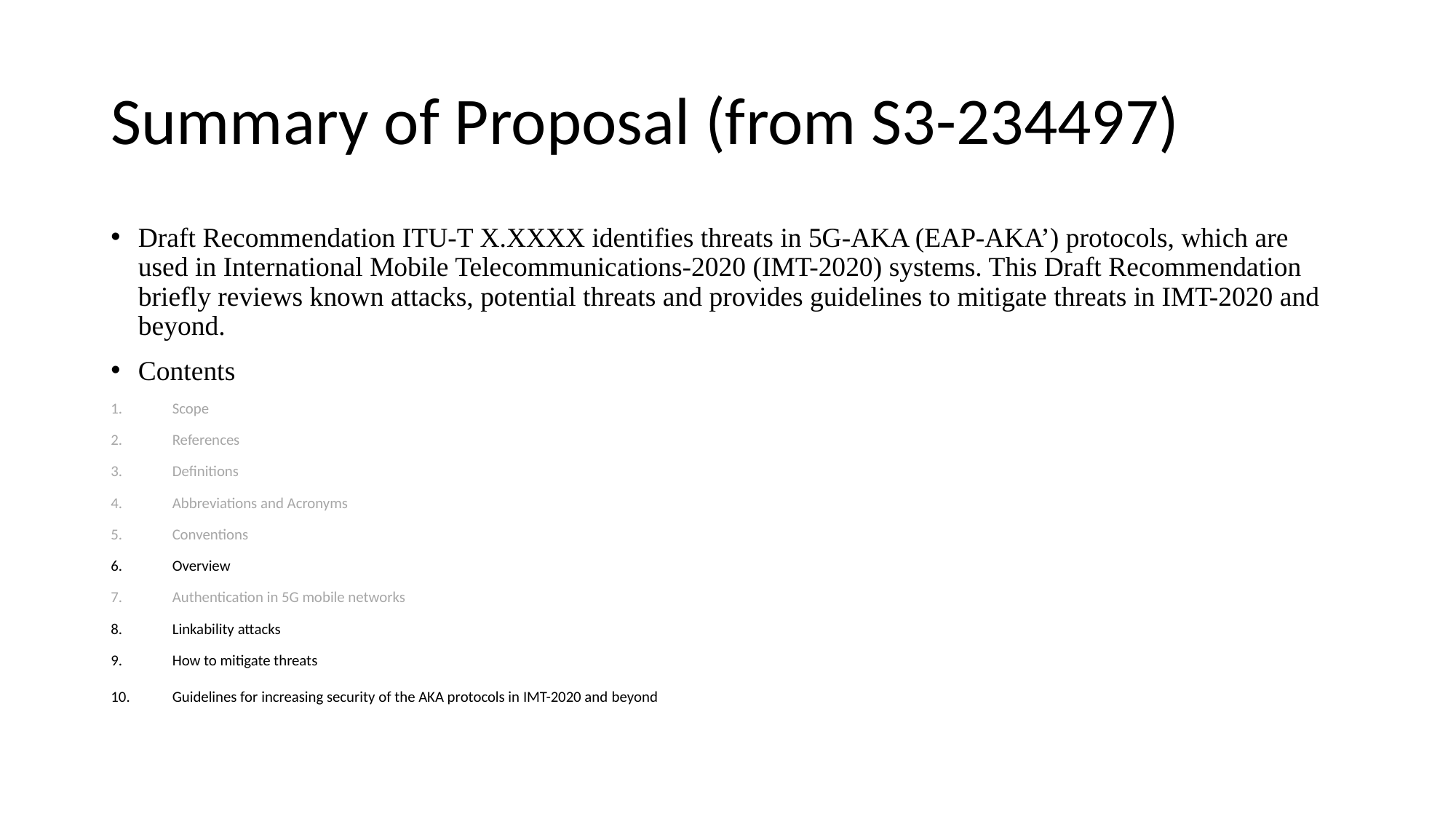

# Summary of Proposal (from S3-234497)
Draft Recommendation ITU-T X.XXXX identifies threats in 5G-AKA (EAP-AKA’) protocols, which are used in International Mobile Telecommunications-2020 (IMT-2020) systems. This Draft Recommendation briefly reviews known attacks, potential threats and provides guidelines to mitigate threats in IMT-2020 and beyond.
Contents
Scope
References
Definitions
Abbreviations and Acronyms
Conventions
Overview
Authentication in 5G mobile networks
Linkability attacks
How to mitigate threats
Guidelines for increasing security of the AKA protocols in IMT-2020 and beyond